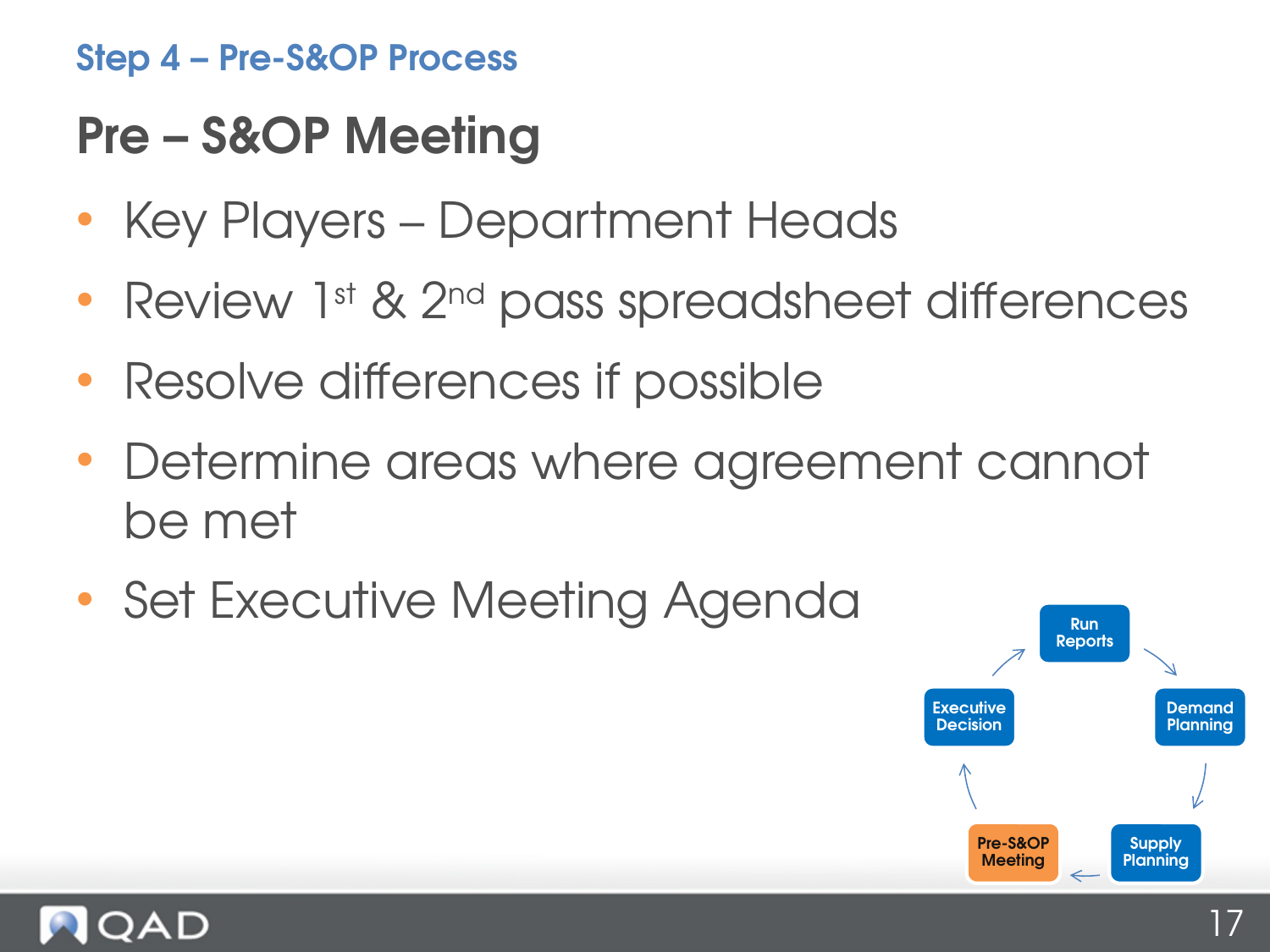

Step 4 – Pre-S&OP Process
# Pre – S&OP Meeting
Key Players – Department Heads
Review 1st & 2nd pass spreadsheet differences
Resolve differences if possible
Determine areas where agreement cannot be met
Set Executive Meeting Agenda
Run Reports
Demand Planning
Supply Planning
Pre-S&OP Meeting
Executive Decision
17